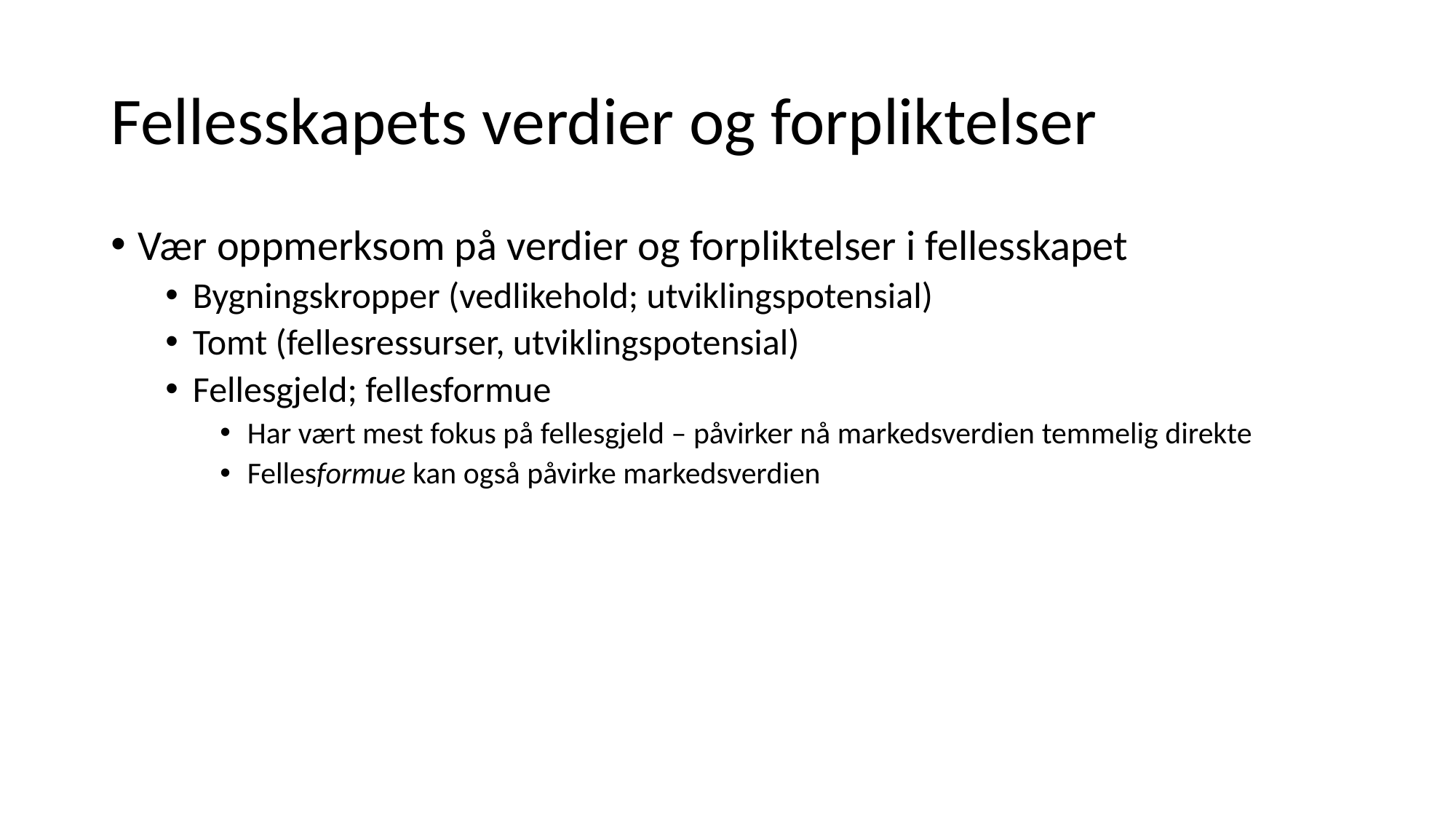

# Fellesskapets verdier og forpliktelser
Vær oppmerksom på verdier og forpliktelser i fellesskapet
Bygningskropper (vedlikehold; utviklingspotensial)
Tomt (fellesressurser, utviklingspotensial)
Fellesgjeld; fellesformue
Har vært mest fokus på fellesgjeld – påvirker nå markedsverdien temmelig direkte
Fellesformue kan også påvirke markedsverdien